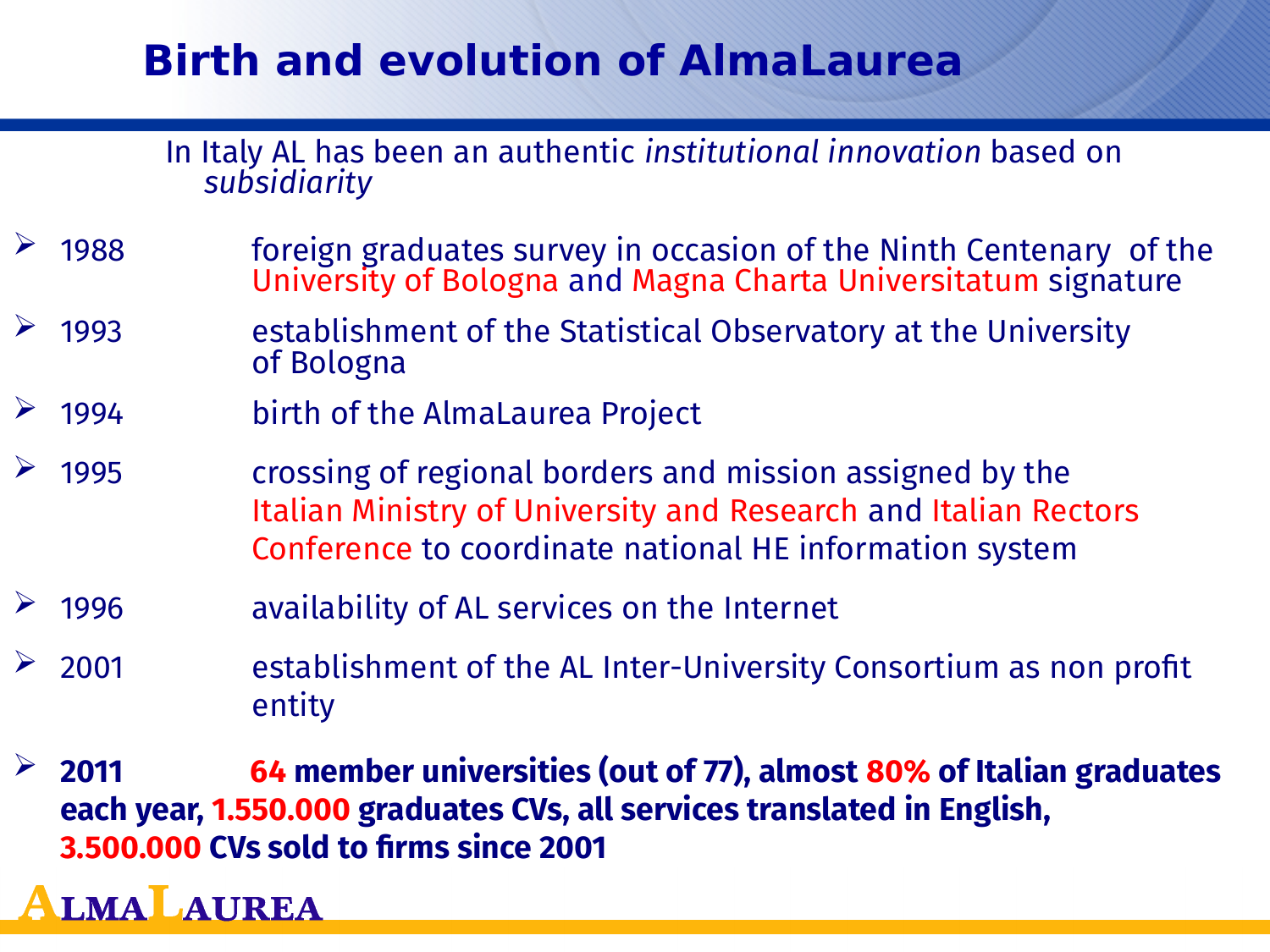

Birth and evolution of AlmaLaurea
                  In Italy AL has been an authentic institutional innovation based on 	 	  subsidiarity

1988 	  foreign graduates survey in occasion of the Ninth Centenary  of the 	   	  University of Bologna and Magna Charta Universitatum signature
1993	  establishment of the Statistical Observatory at the University
	  of Bologna
1994	  birth of the AlmaLaurea Project
1995   	  crossing of regional borders and mission assigned by the              	    	  Italian Ministry of University and Research and Italian Rectors 	 	  Conference to coordinate national HE information system
1996	  availability of AL services on the Internet
2001	  establishment of the AL Inter-University Consortium as non profit  	 	  entity
2011	  64 member universities (out of 77), almost 80% of Italian graduates 	  each year, 1.550.000 graduates CVs, all services translated in English,  	  3.500.000 CVs sold to firms since 2001